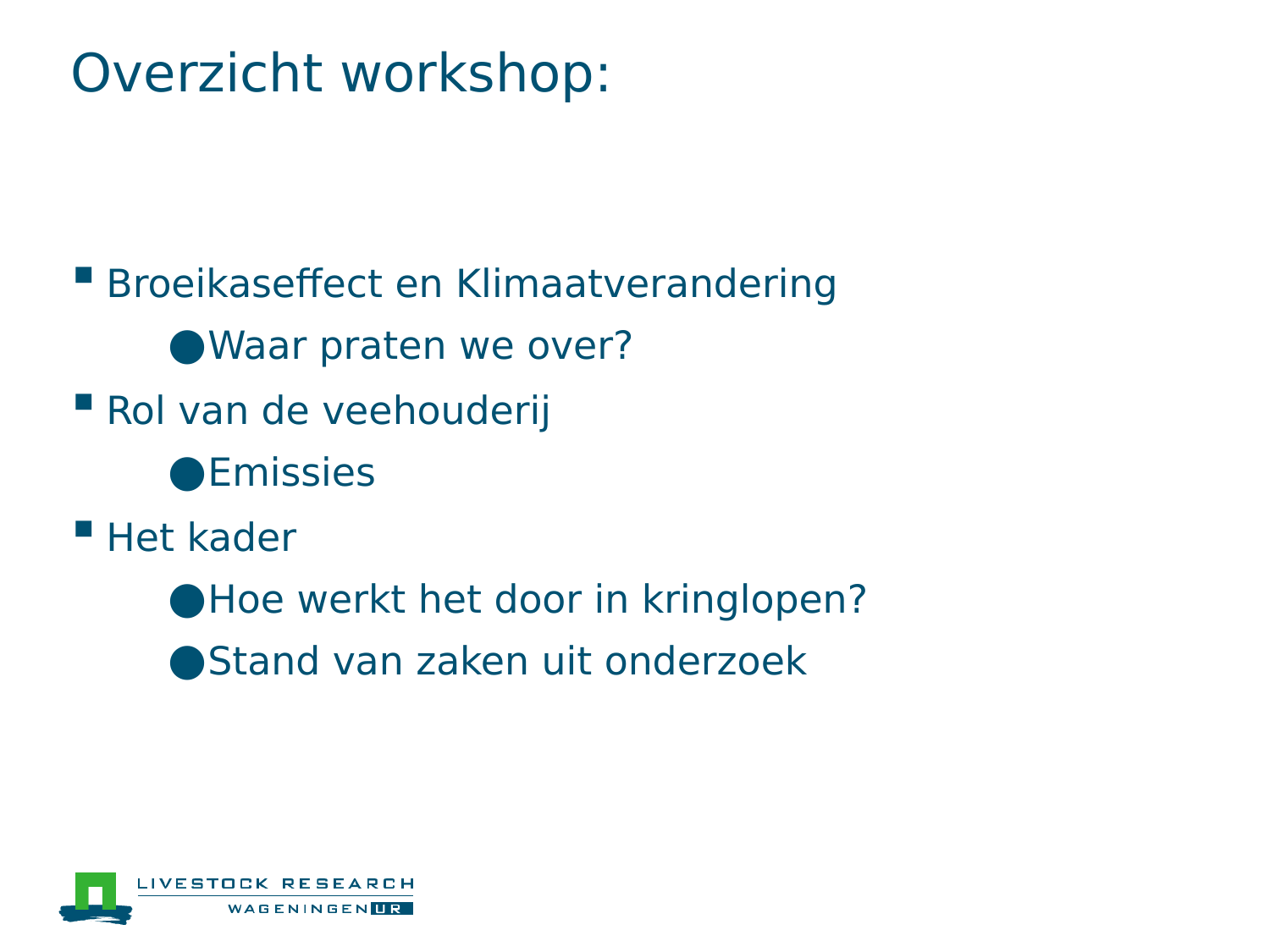

# Overzicht workshop:
Broeikaseffect en Klimaatverandering
Waar praten we over?
Rol van de veehouderij
Emissies
Het kader
Hoe werkt het door in kringlopen?
Stand van zaken uit onderzoek